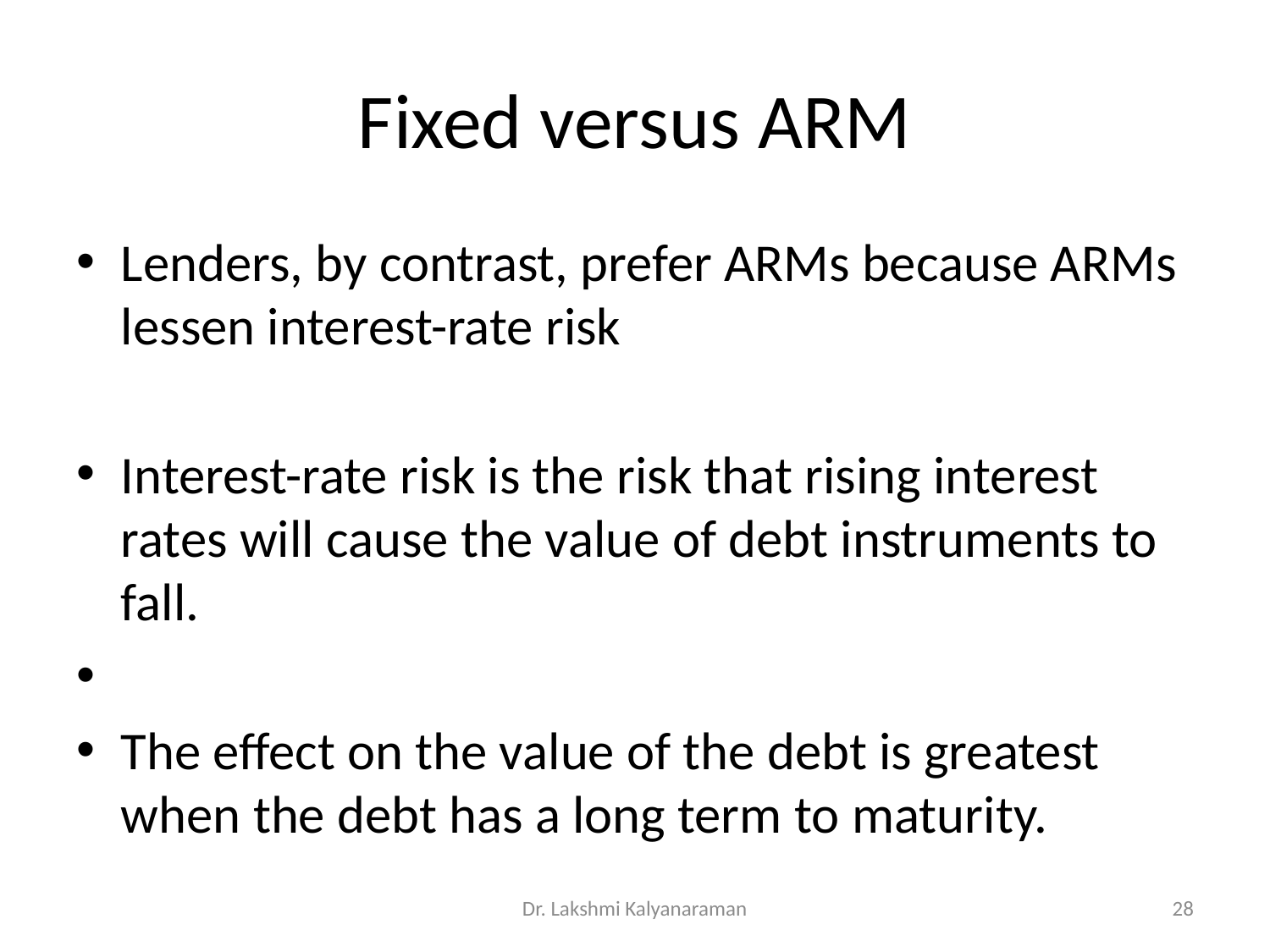

# Fixed versus ARM
Lenders, by contrast, prefer ARMs because ARMs lessen interest-rate risk

Interest-rate risk is the risk that rising interest rates will cause the value of debt instruments to fall.

The effect on the value of the debt is greatest when the debt has a long term to maturity.

Dr. Lakshmi Kalyanaraman
28